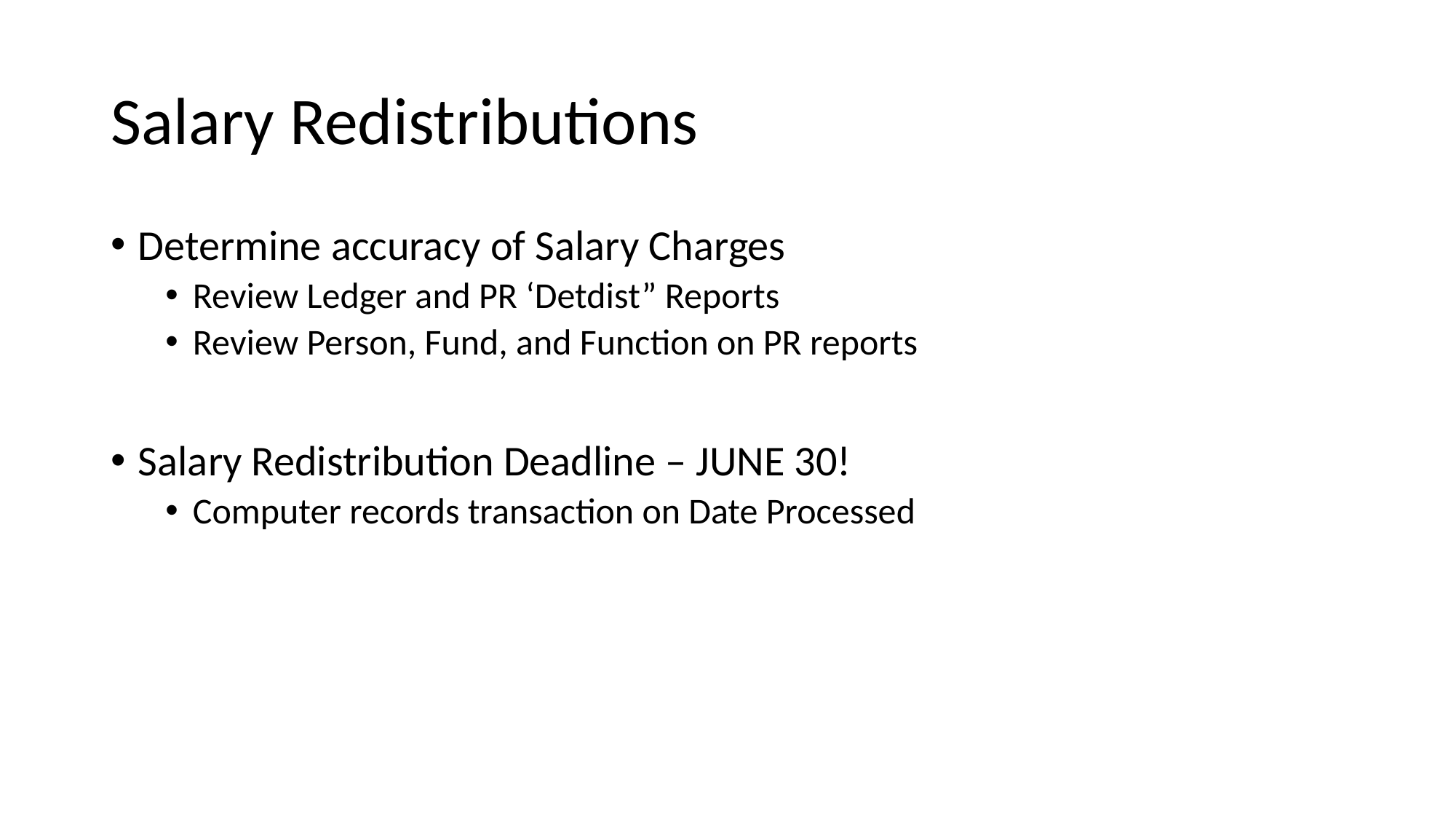

# Salary Redistributions
Determine accuracy of Salary Charges
Review Ledger and PR ‘Detdist” Reports
Review Person, Fund, and Function on PR reports

Salary Redistribution Deadline – JUNE 30!
Computer records transaction on Date Processed